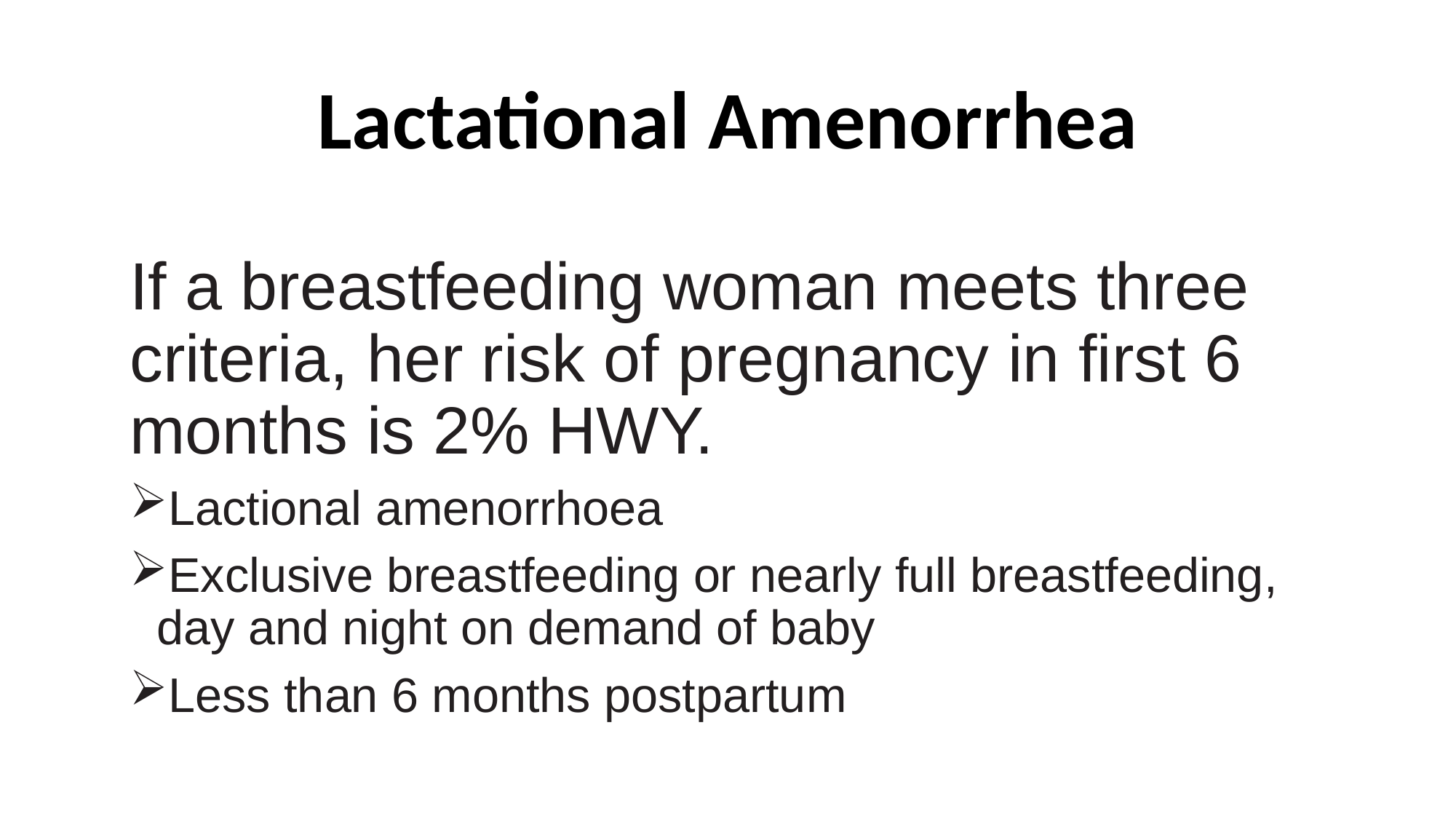

# Lactational Amenorrhea
If a breastfeeding woman meets three criteria, her risk of pregnancy in first 6 months is 2% HWY.
Lactional amenorrhoea
Exclusive breastfeeding or nearly full breastfeeding, day and night on demand of baby
Less than 6 months postpartum